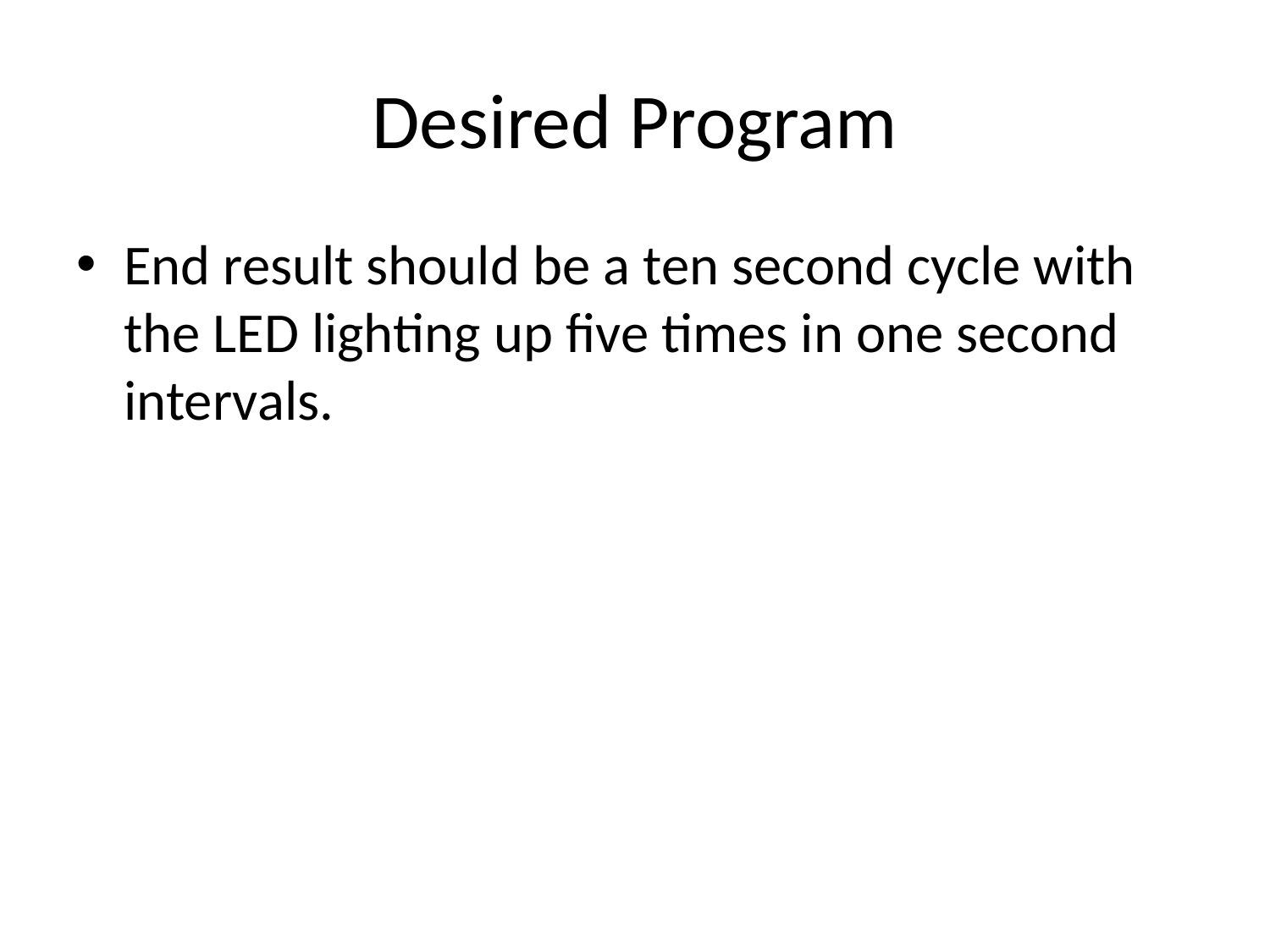

# Desired Program
End result should be a ten second cycle with the LED lighting up five times in one second intervals.